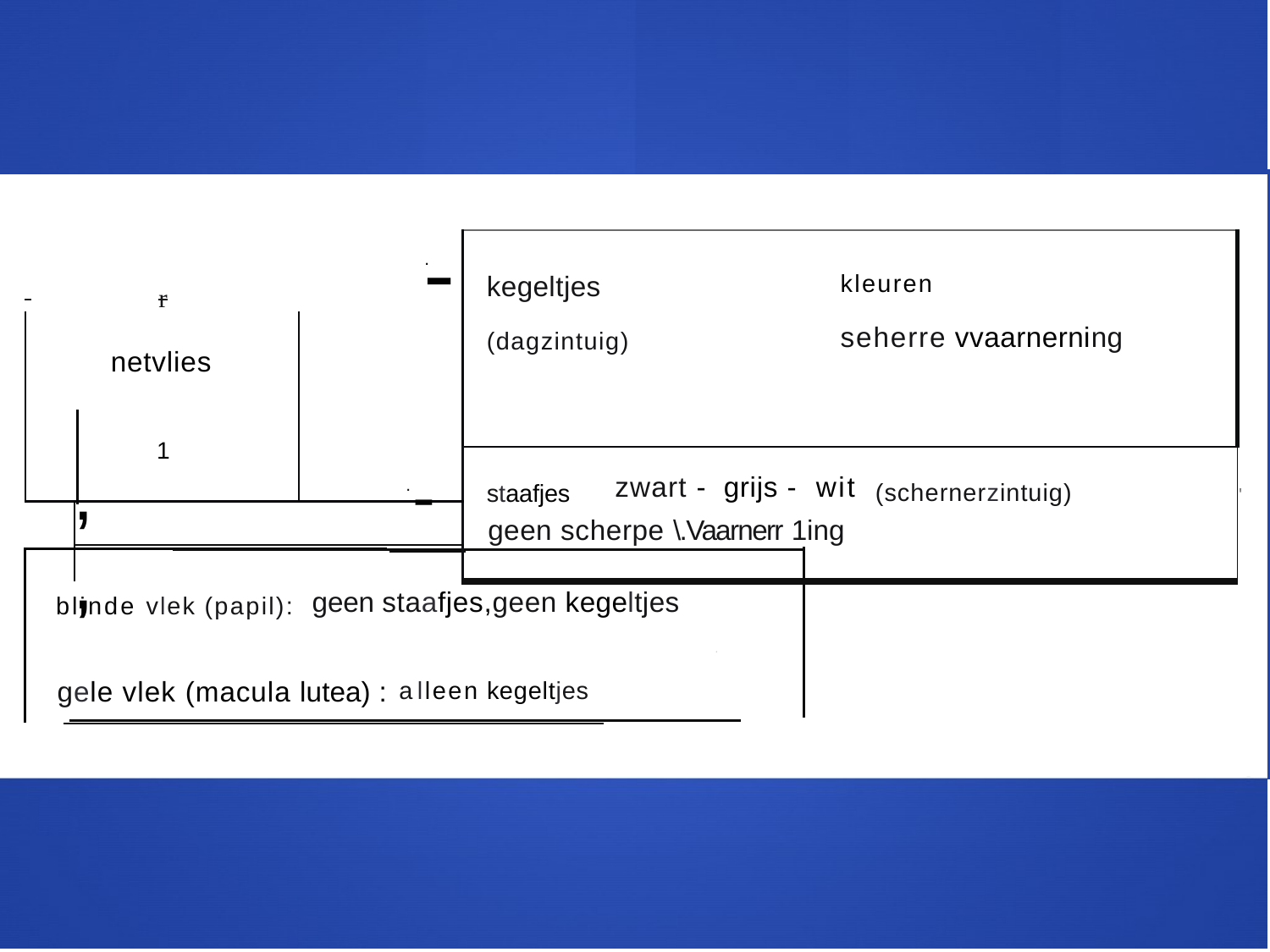

-
|  |  |  | kegeltjes kleuren (dagzintuig) seherre vvaarnerning |
| --- | --- | --- | --- |
|  |  |  |  |
| netvlies |  |  |  |
|  |  |  | staafjes zwart - grijs - wit (schernerzintuig) geen scherpe \.Vaarnerr 1ing |
|  |  |  |  |
|  |  |  |  |
.
 	r
.-

1
,,
'

blinde vlek (papil):  geen staafjes,geen kegeltjes
.
gele vlek (macula lutea) : a lleen kegeltjes